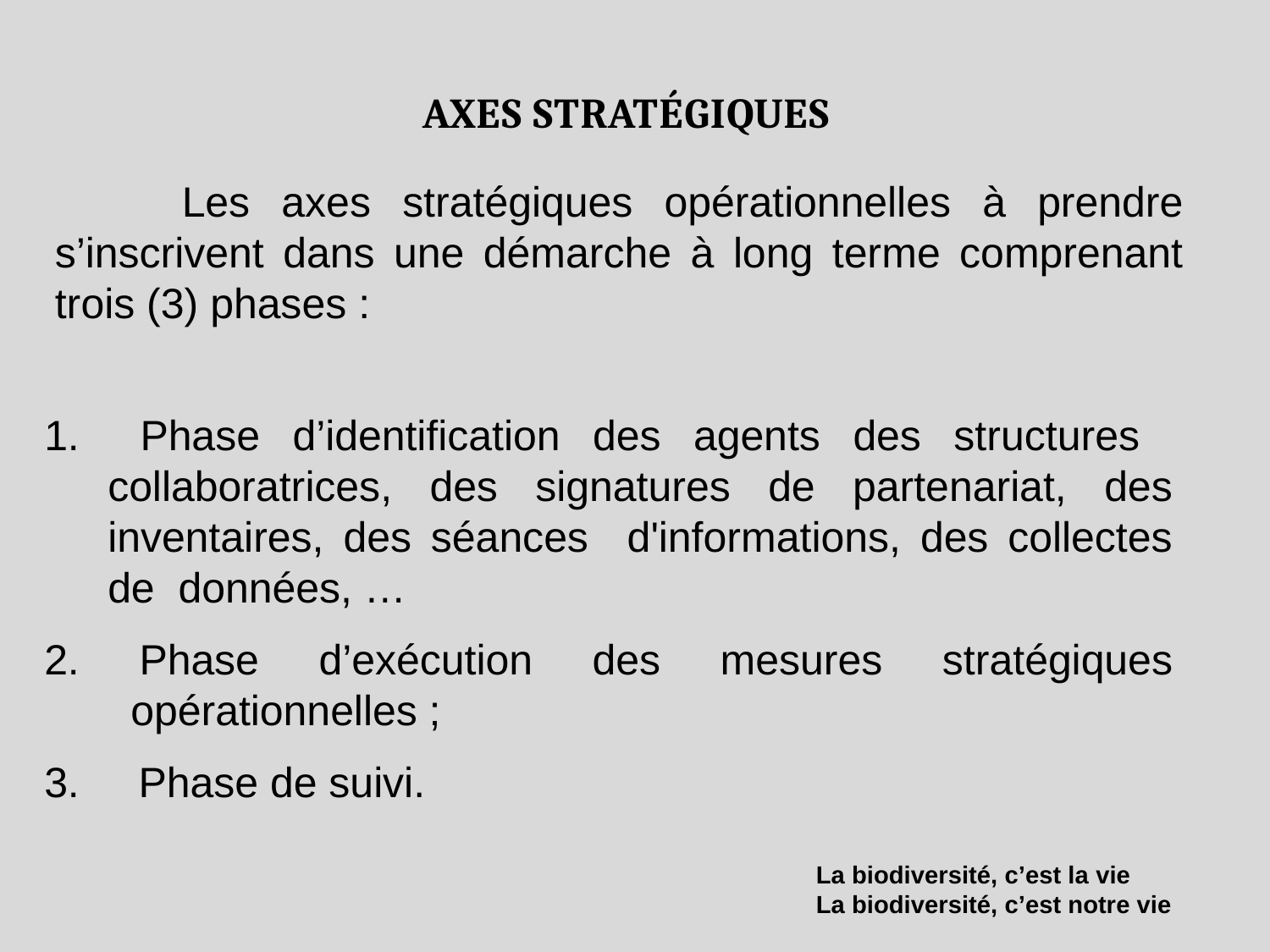

AXES STRATÉGIQUES
	Les axes stratégiques opérationnelles à prendre s’inscrivent dans une démarche à long terme comprenant trois (3) phases :
 Phase d’identification des agents des structures  collaboratrices, des signatures de partenariat, des inventaires, des séances  d'informations, des collectes de  données, …
2. Phase d’exécution des mesures stratégiques opérationnelles ;
3.     Phase de suivi.
La biodiversité, c’est la vie
La biodiversité, c’est notre vie